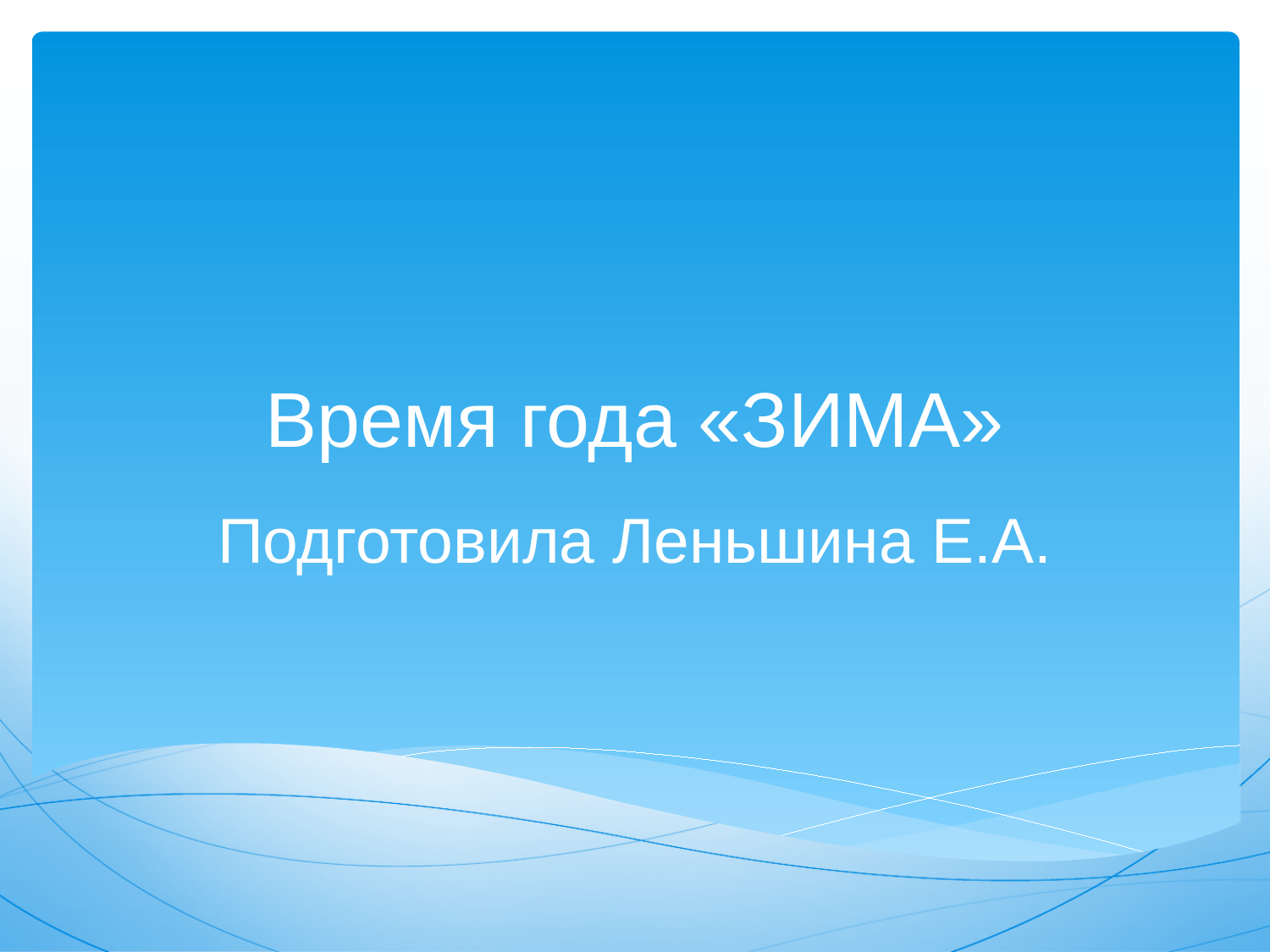

# Время года «ЗИМА»
Подготовила Леньшина Е.А.